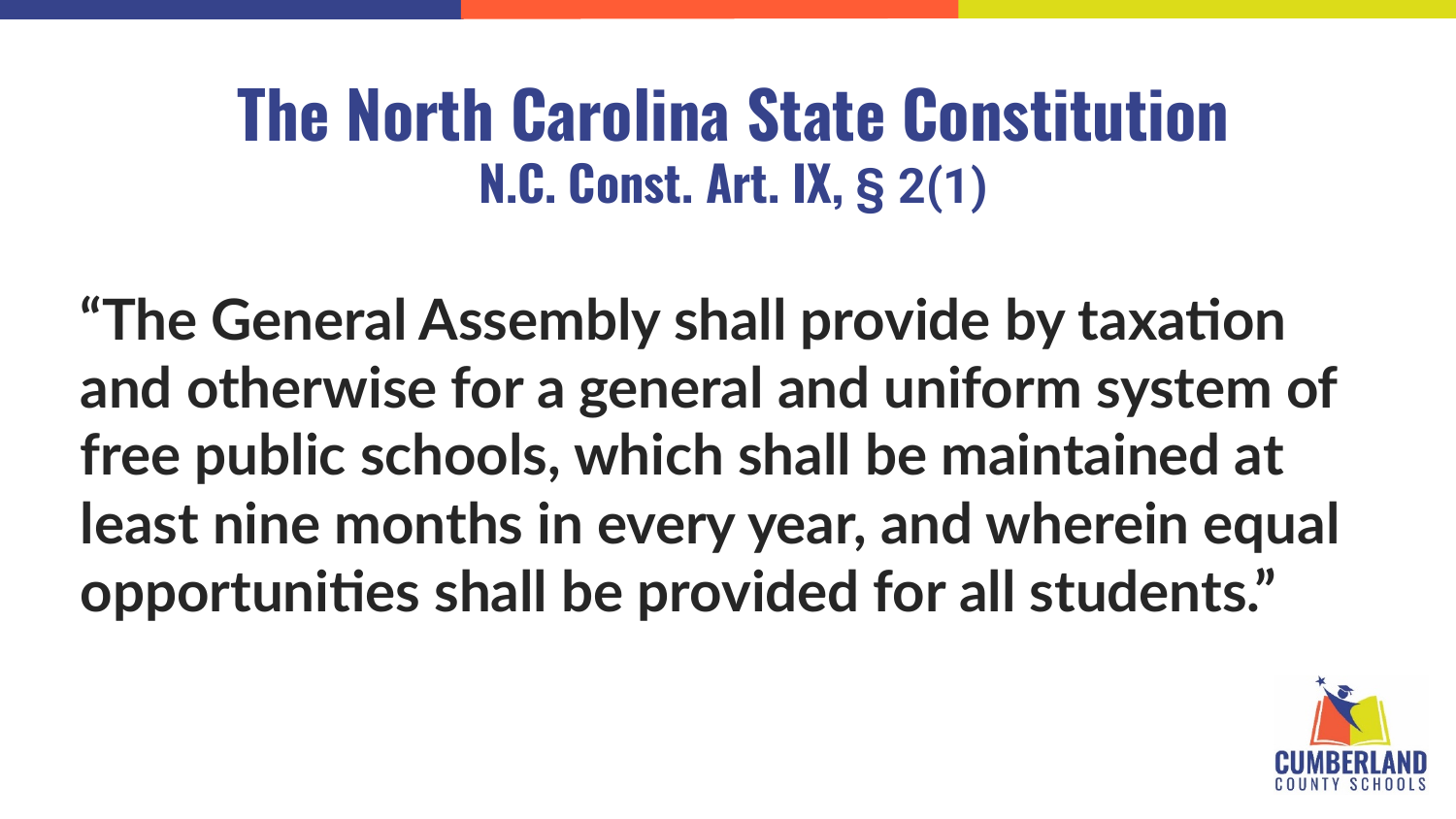

# The North Carolina State Constitution N.C. Const. Art. IX, § 2(1)
“The General Assembly shall provide by taxation and otherwise for a general and uniform system of free public schools, which shall be maintained at least nine months in every year, and wherein equal opportunities shall be provided for all students.”